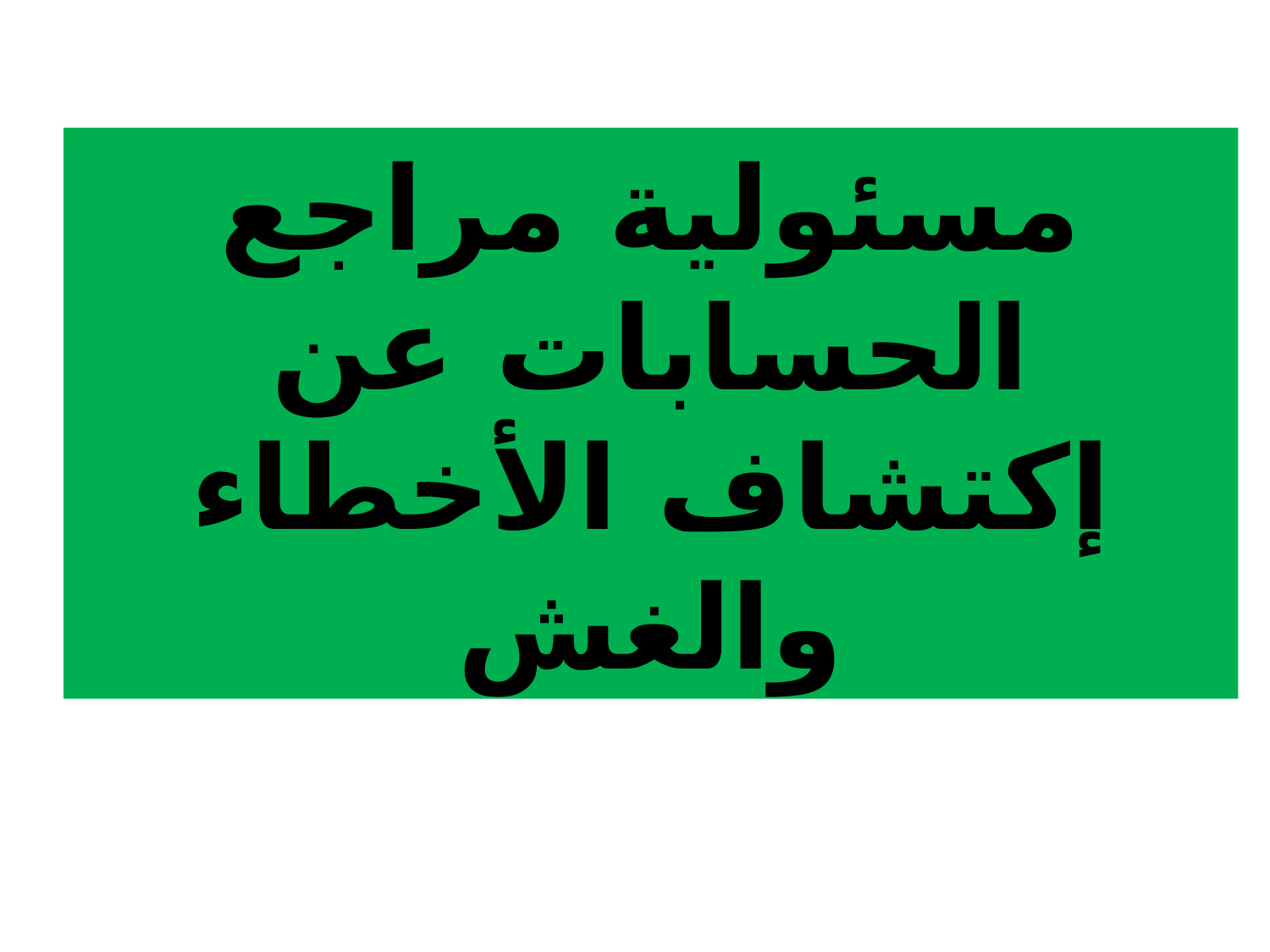

مسئولية مراجع الحسابات عن إكتشاف الأخطاء والغش